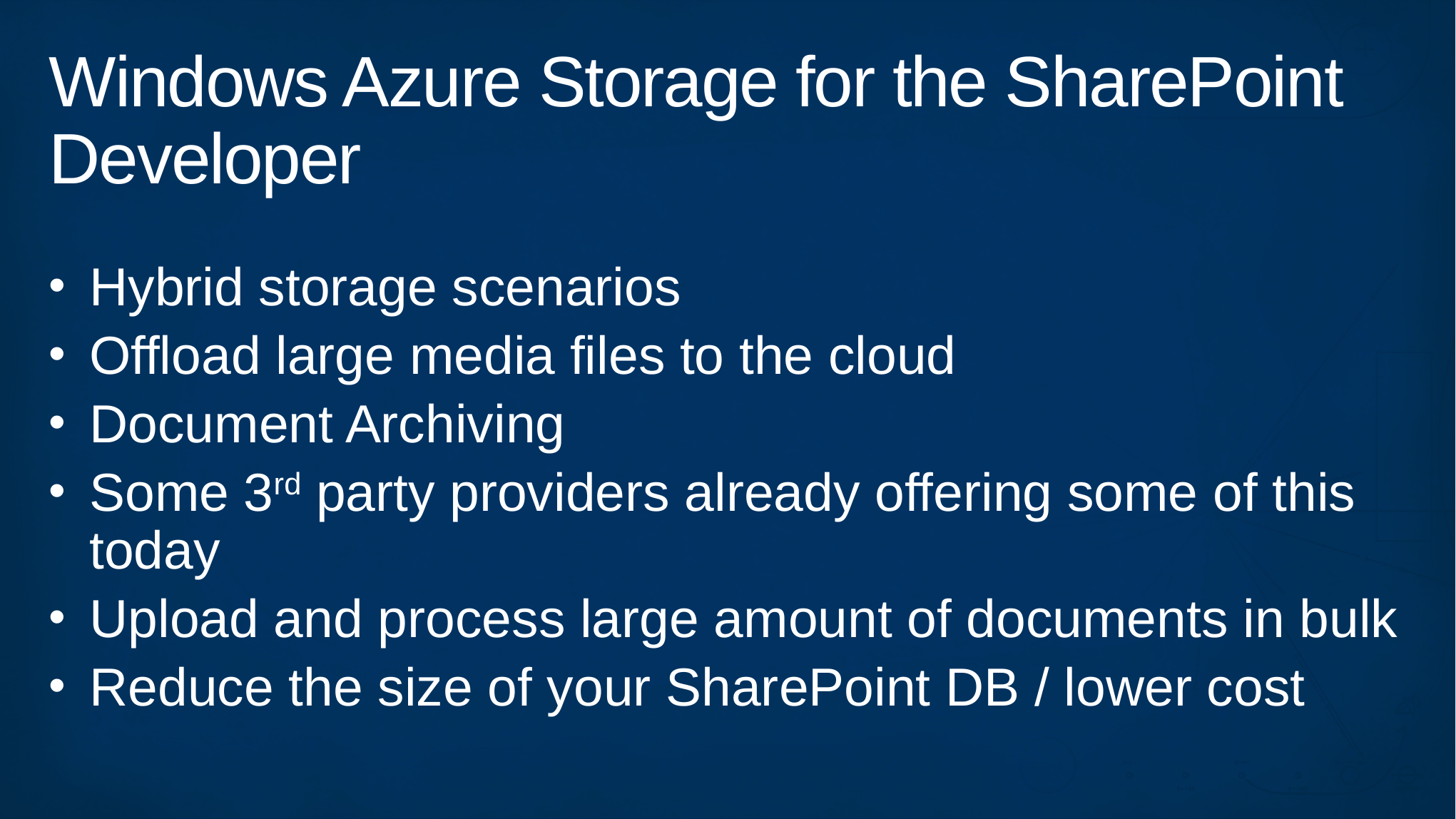

# Windows Azure Storage for the SharePoint Developer
Hybrid storage scenarios
Offload large media files to the cloud
Document Archiving
Some 3rd party providers already offering some of this today
Upload and process large amount of documents in bulk
Reduce the size of your SharePoint DB / lower cost